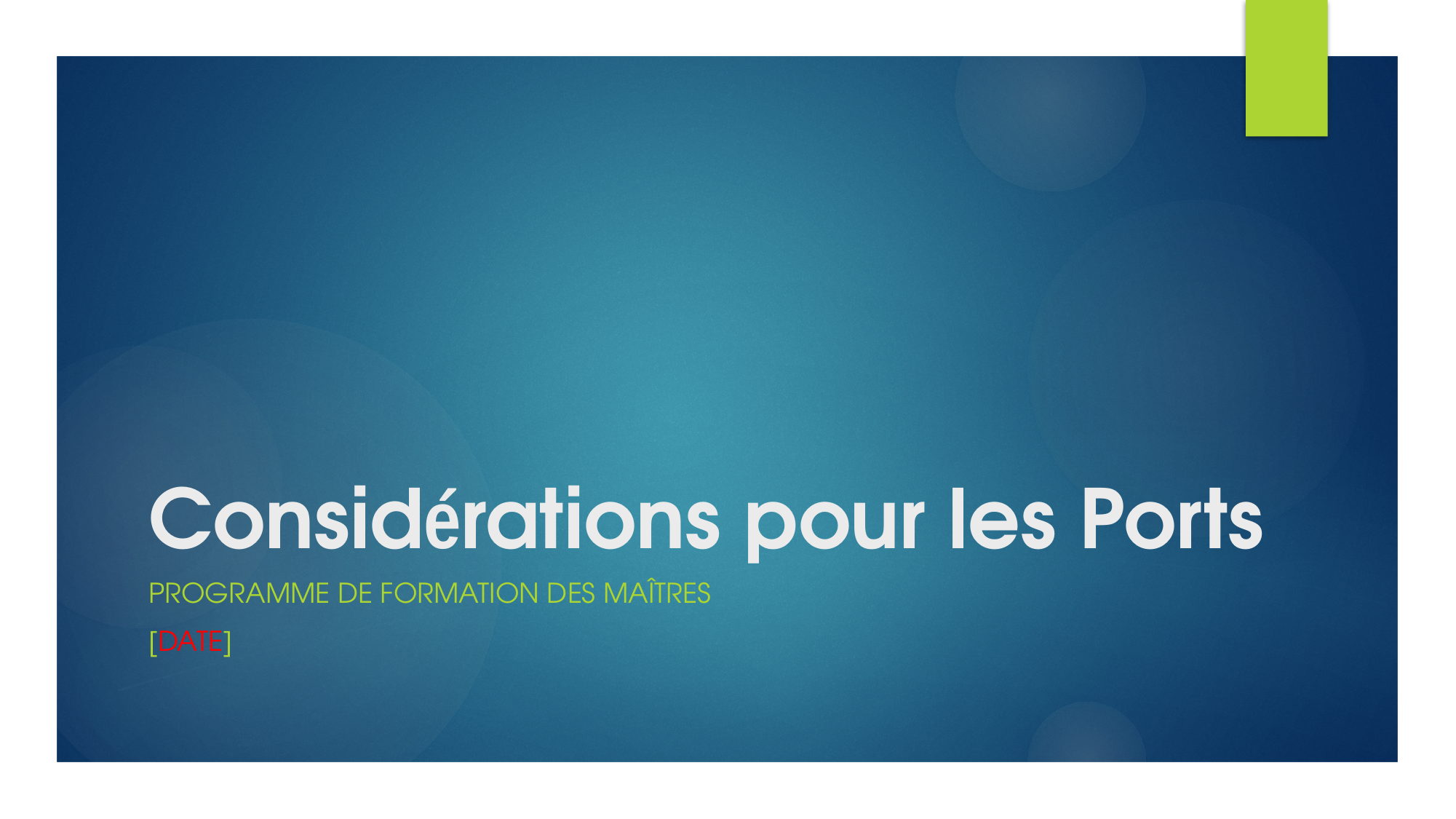

# Considérations pour les Ports
Programme de formation des maîtres
[Date]